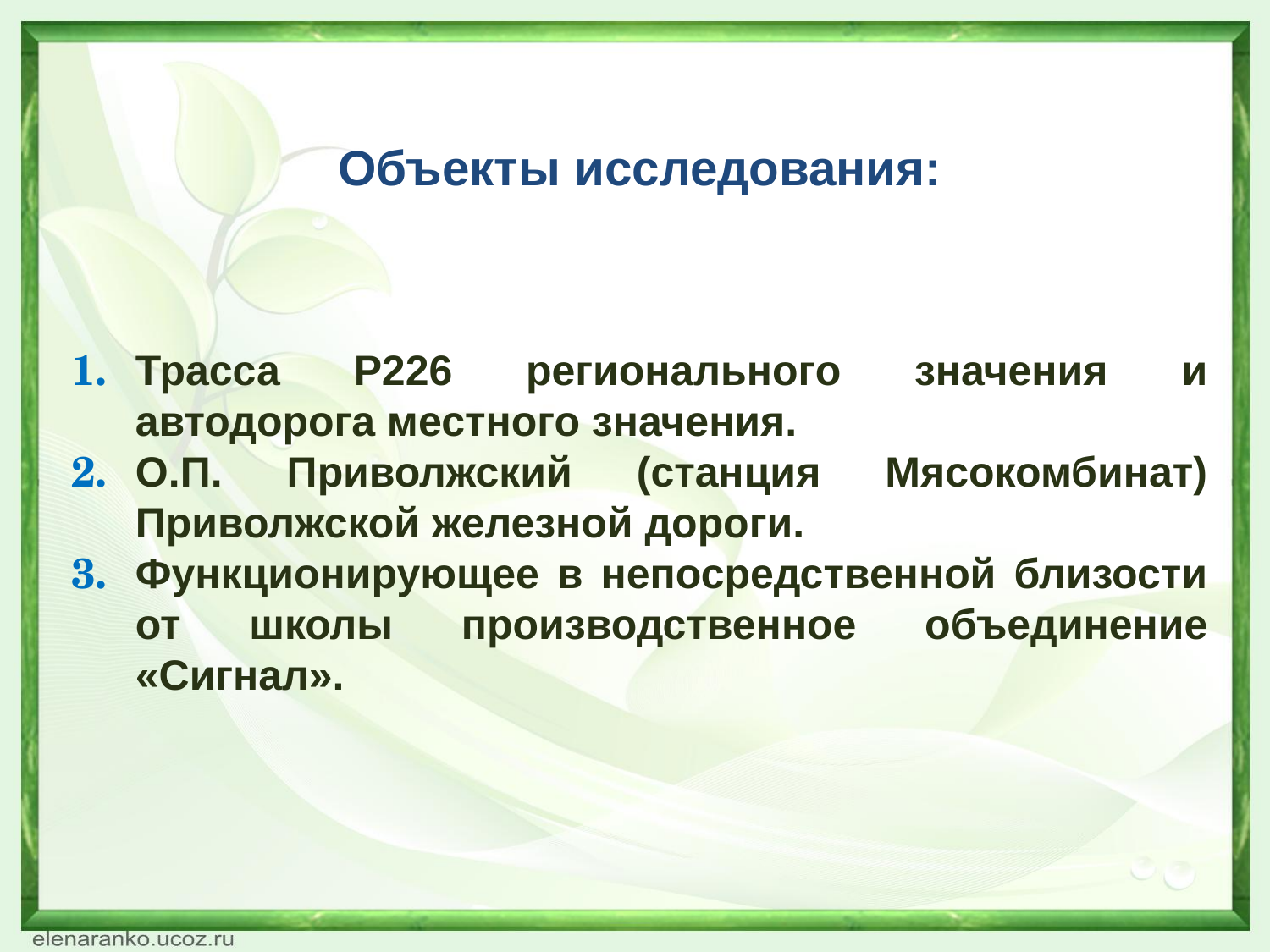

Объекты исследования:
Трасса Р226 регионального значения и автодорога местного значения.
О.П. Приволжский (станция Мясокомбинат) Приволжской железной дороги.
Функционирующее в непосредственной близости от школы производственное объединение «Сигнал».